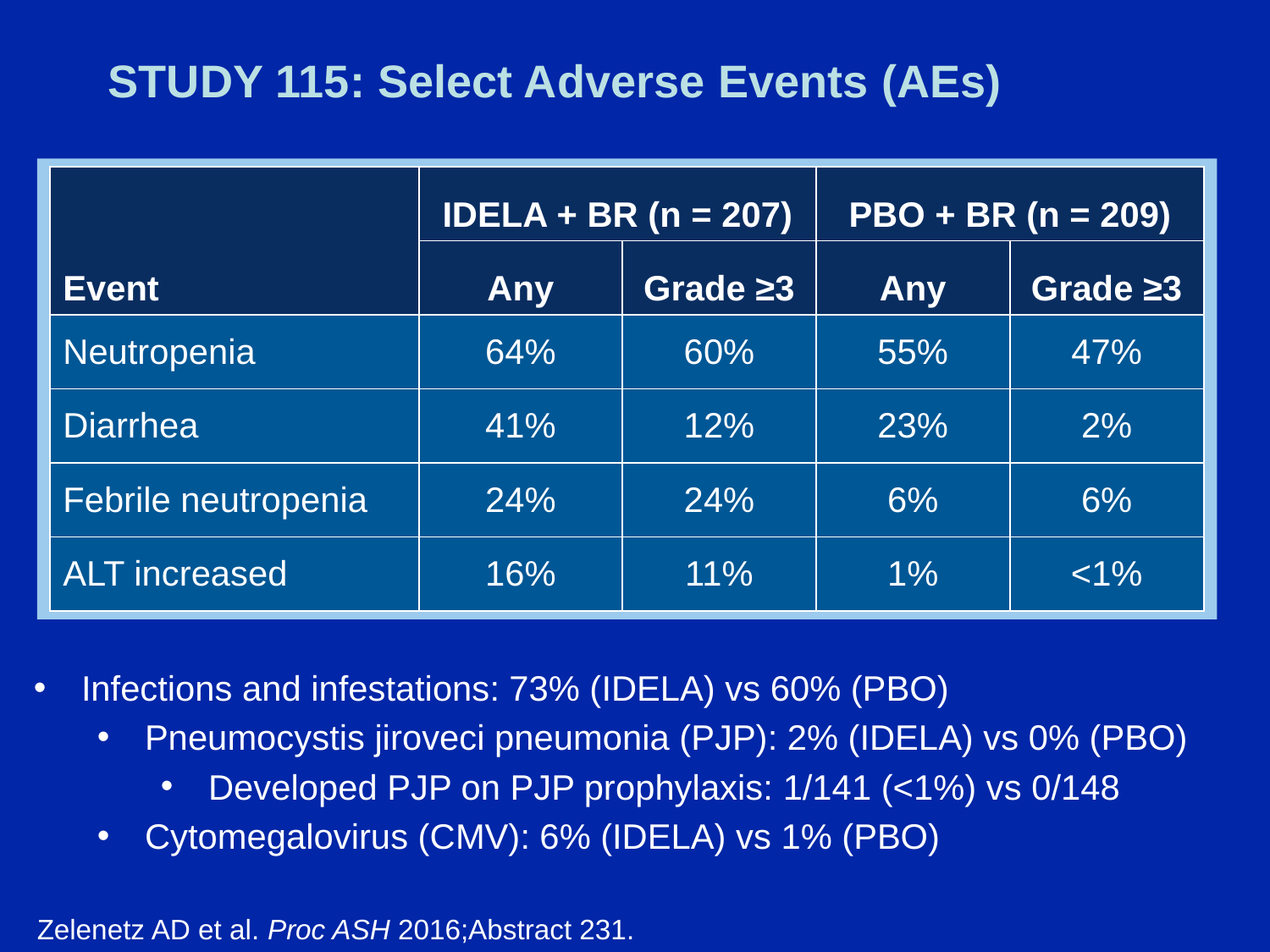

# STUDY 115: Select Adverse Events (AEs)

| Event | IDELA + BR (n = 207) |  | PBO + BR (n = 209) |  |
| --- | --- | --- | --- | --- |
|  | Any | Grade ≥3 | Any | Grade ≥3 |
| Neutropenia | 64% | 60% | 55% | 47% |
| Diarrhea | 41% | 12% | 23% | 2% |
| Febrile neutropenia | 24% | 24% | 6% | 6% |
| ALT increased | 16% | 11% | 1% | <1% |
Infections and infestations: 73% (IDELA) vs 60% (PBO)
Pneumocystis jiroveci pneumonia (PJP): 2% (IDELA) vs 0% (PBO)
Developed PJP on PJP prophylaxis: 1/141 (<1%) vs 0/148
Cytomegalovirus (CMV): 6% (IDELA) vs 1% (PBO)
Zelenetz AD et al. Proc ASH 2016;Abstract 231.